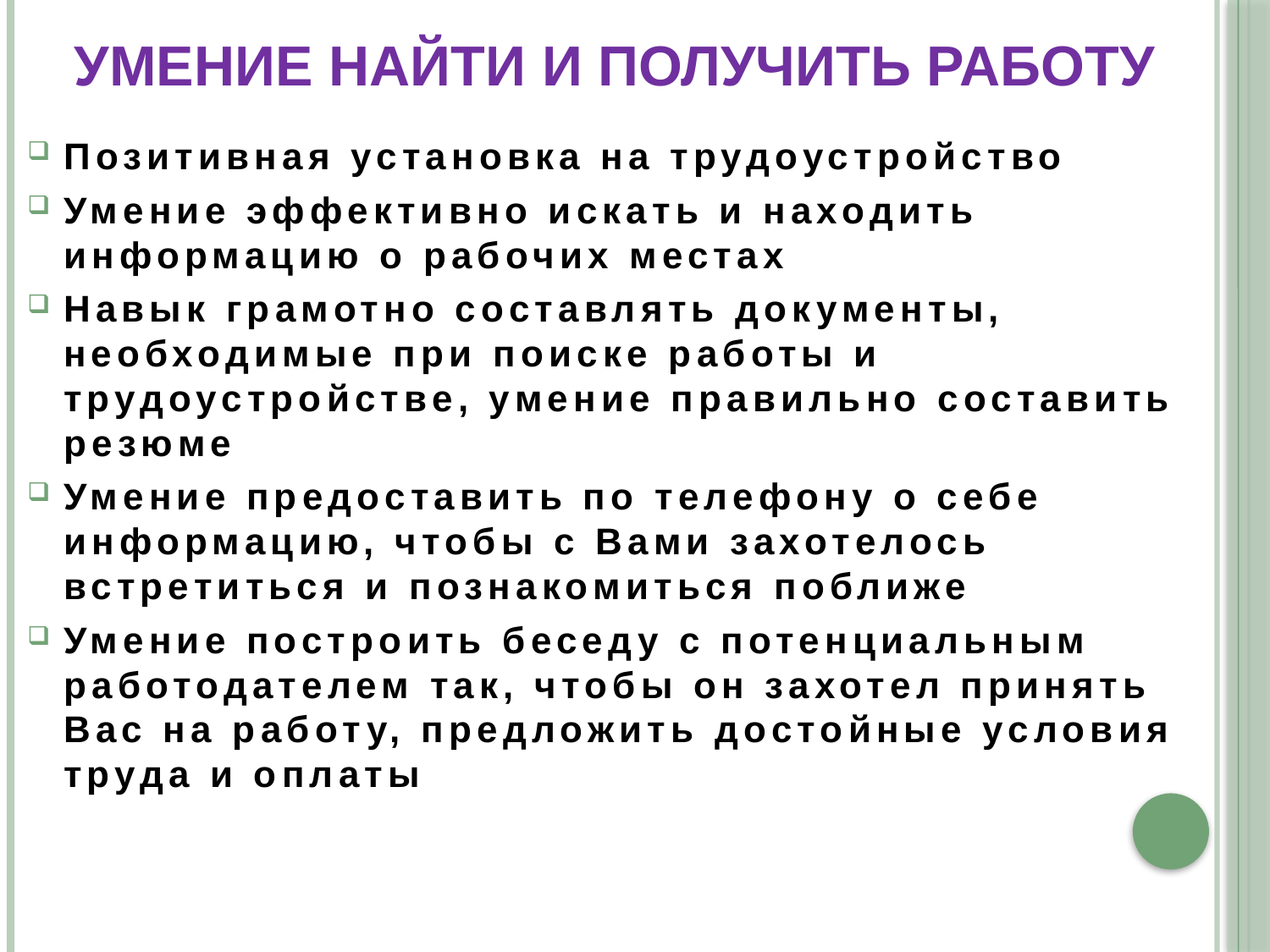

# УМЕНИЕ НАЙТИ И ПОЛУЧИТЬ РАБОТУ
Позитивная установка на трудоустройство
Умение эффективно искать и находить информацию о рабочих местах
Навык грамотно составлять документы, необходимые при поиске работы и трудоустройстве, умение правильно составить резюме
Умение предоставить по телефону о себе информацию, чтобы с Вами захотелось встретиться и познакомиться поближе
Умение построить беседу с потенциальным работодателем так, чтобы он захотел принять Вас на работу, предложить достойные условия труда и оплаты